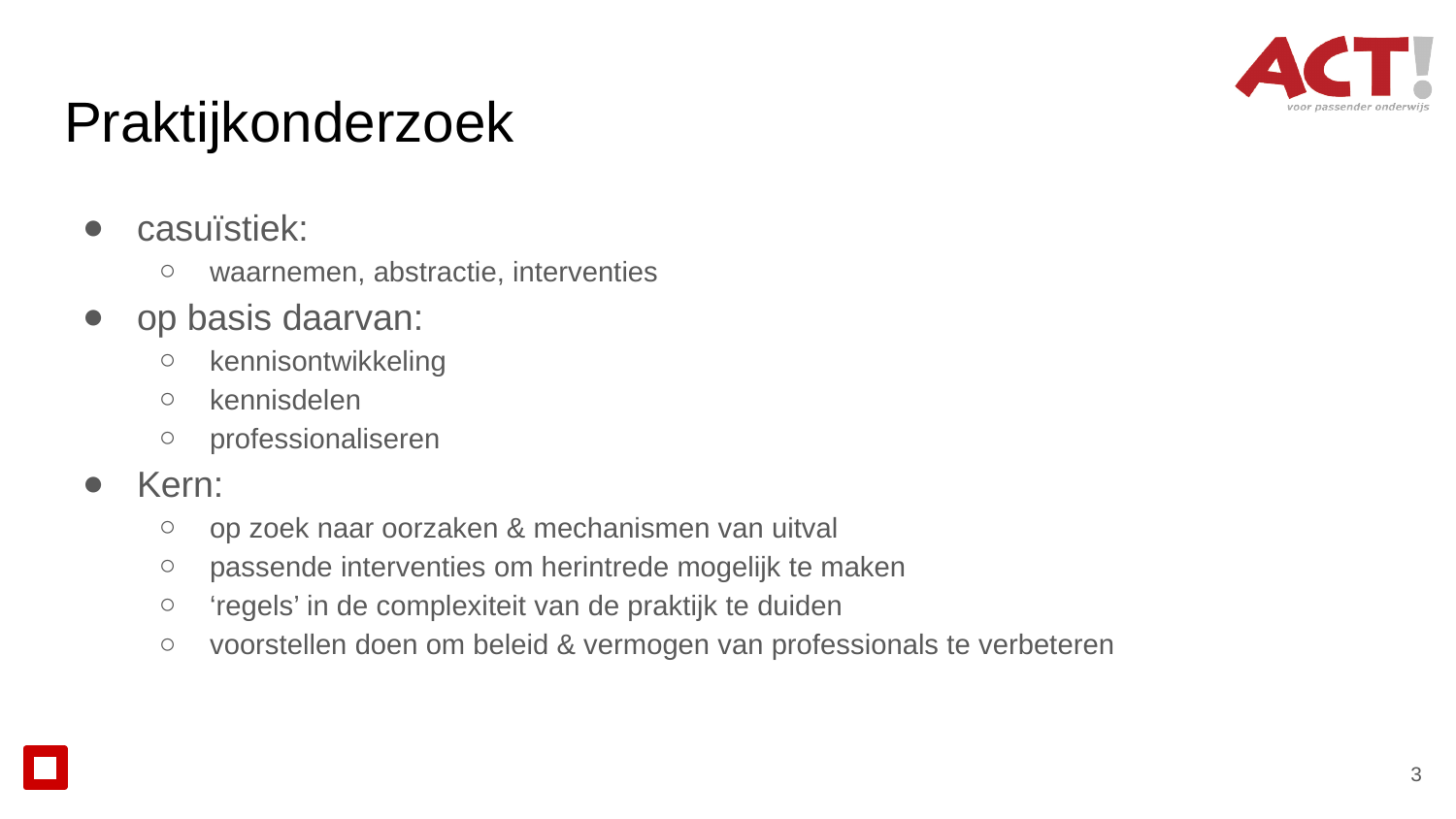

# Praktijkonderzoek
casuïstiek:
waarnemen, abstractie, interventies
op basis daarvan:
kennisontwikkeling
kennisdelen
professionaliseren
Kern:
op zoek naar oorzaken & mechanismen van uitval
passende interventies om herintrede mogelijk te maken
‘regels’ in de complexiteit van de praktijk te duiden
voorstellen doen om beleid & vermogen van professionals te verbeteren
3